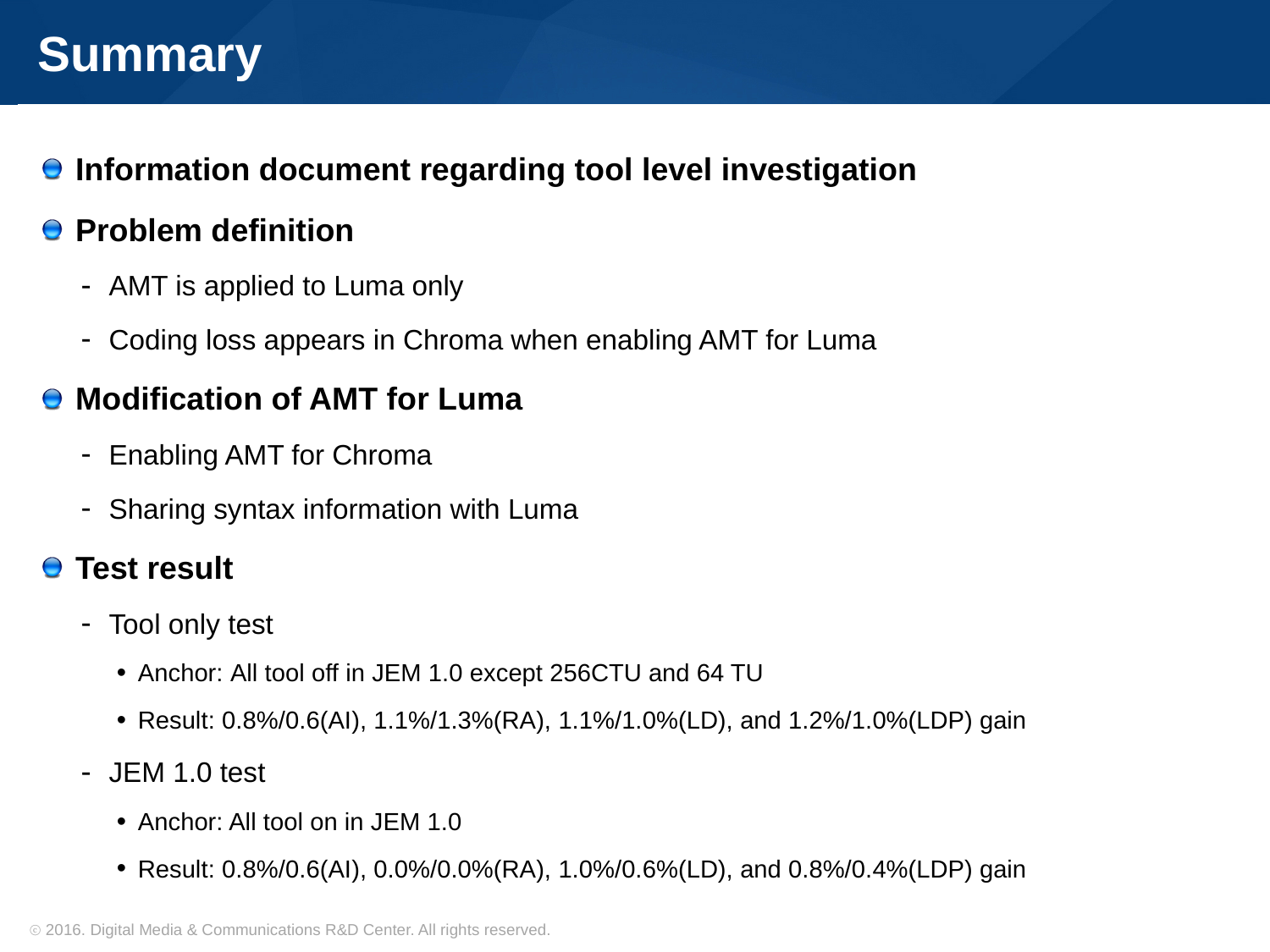

# Summary
Information document regarding tool level investigation
Problem definition
AMT is applied to Luma only
Coding loss appears in Chroma when enabling AMT for Luma
Modification of AMT for Luma
Enabling AMT for Chroma
Sharing syntax information with Luma
Test result
Tool only test
Anchor: All tool off in JEM 1.0 except 256CTU and 64 TU
Result: 0.8%/0.6(AI), 1.1%/1.3%(RA), 1.1%/1.0%(LD), and 1.2%/1.0%(LDP) gain
JEM 1.0 test
Anchor: All tool on in JEM 1.0
Result: 0.8%/0.6(AI), 0.0%/0.0%(RA), 1.0%/0.6%(LD), and 0.8%/0.4%(LDP) gain